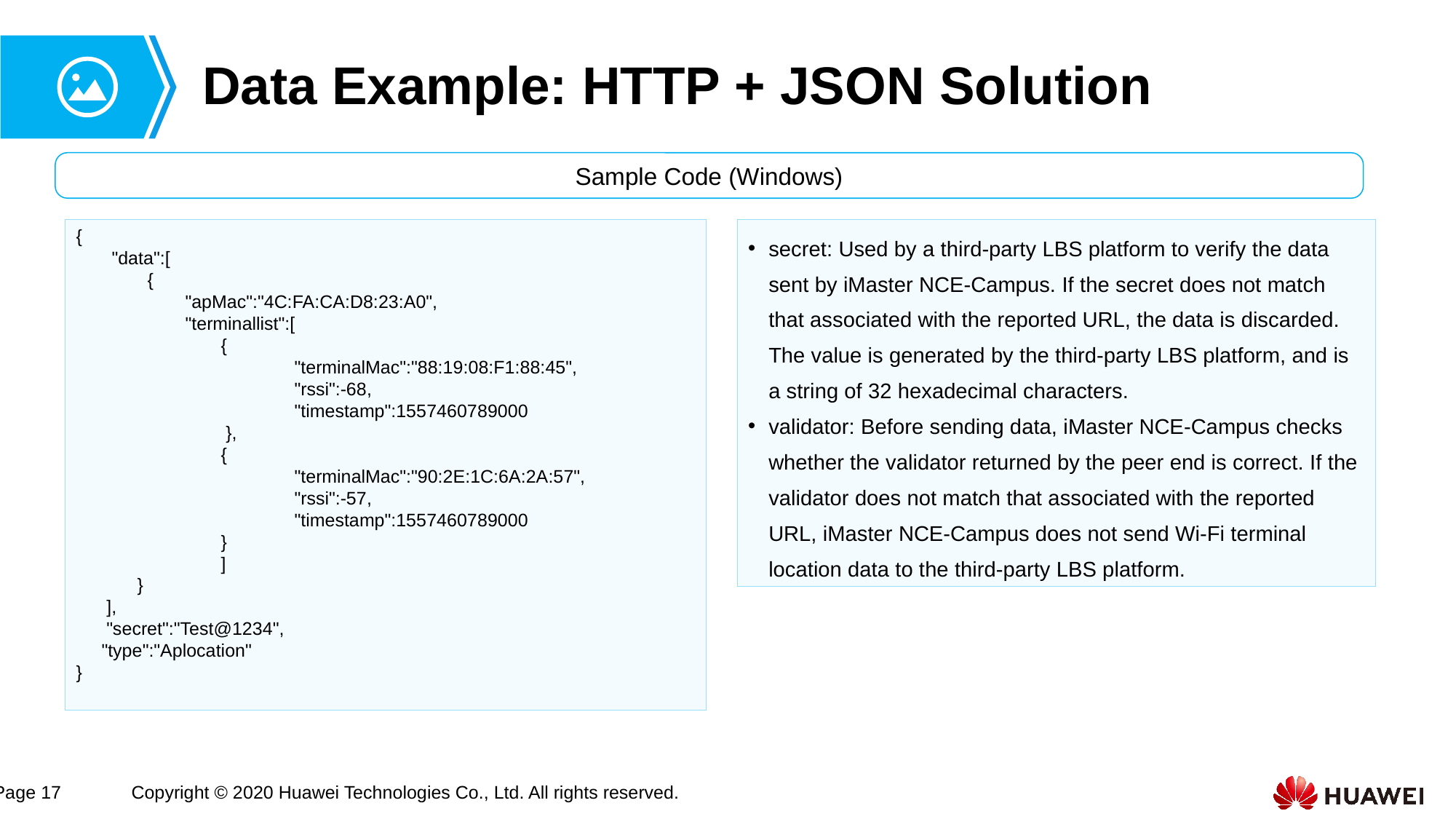

# Data Example: HTTP + JSON Solution
Sample Code (Windows)
{
       "data":[
              {
	"apMac":"4C:FA:CA:D8:23:A0",
	"terminallist":[
	       {
		"terminalMac":"88:19:08:F1:88:45",
		"rssi":-68,
		"timestamp":1557460789000
	        },
	       {
		"terminalMac":"90:2E:1C:6A:2A:57",
		"rssi":-57,
		"timestamp":1557460789000
	       }
	       ]
            }
      ],
      "secret":"Test@1234",
     "type":"Aplocation"
}

secret: Used by a third-party LBS platform to verify the data sent by iMaster NCE-Campus. If the secret does not match that associated with the reported URL, the data is discarded. The value is generated by the third-party LBS platform, and is a string of 32 hexadecimal characters.
validator: Before sending data, iMaster NCE-Campus checks whether the validator returned by the peer end is correct. If the validator does not match that associated with the reported URL, iMaster NCE-Campus does not send Wi-Fi terminal location data to the third-party LBS platform.